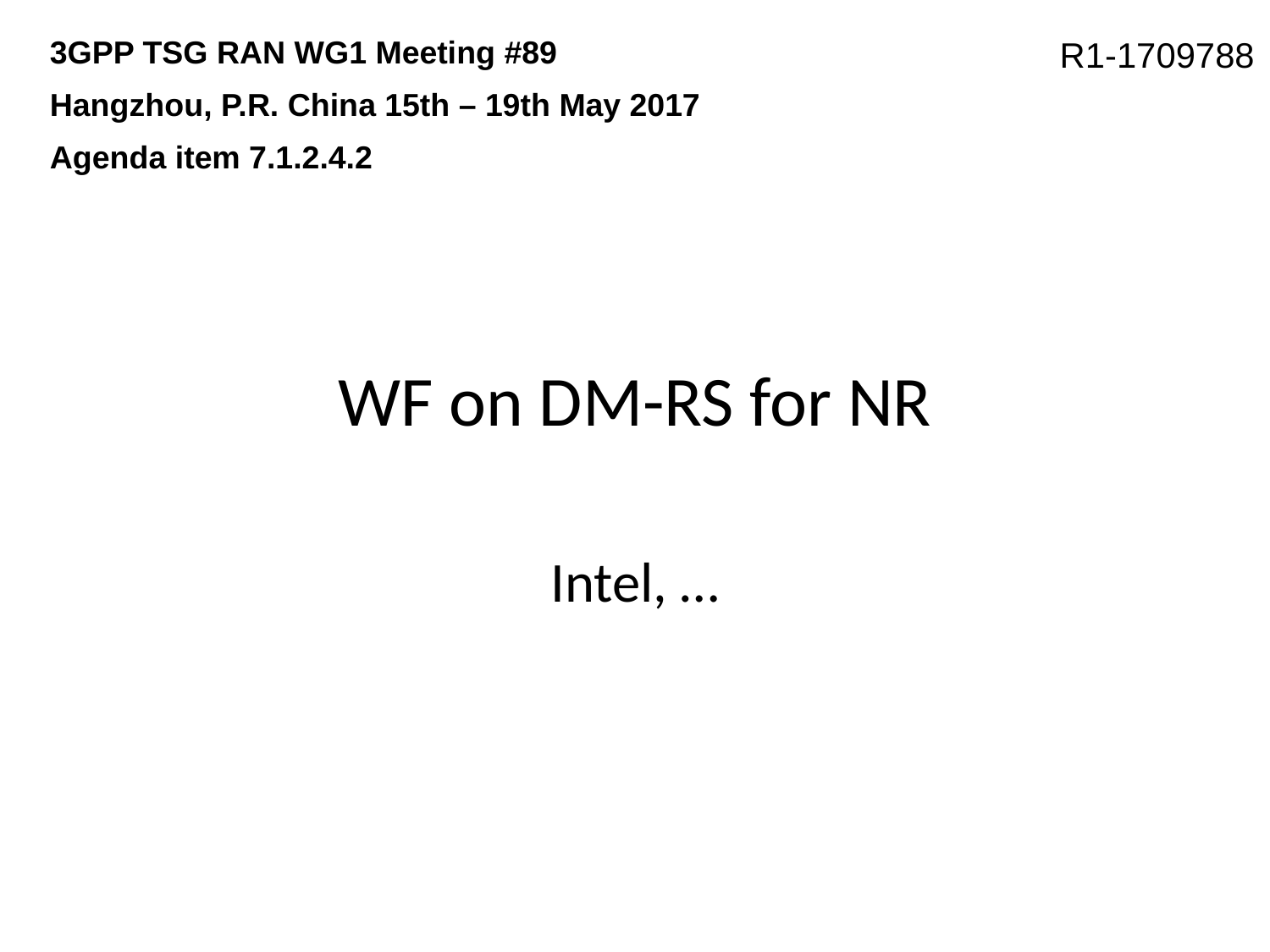

3GPP TSG RAN WG1 Meeting #89
Hangzhou, P.R. China 15th – 19th May 2017
Agenda item 7.1.2.4.2
R1-1709788
# WF on DM-RS for NR
Intel, …